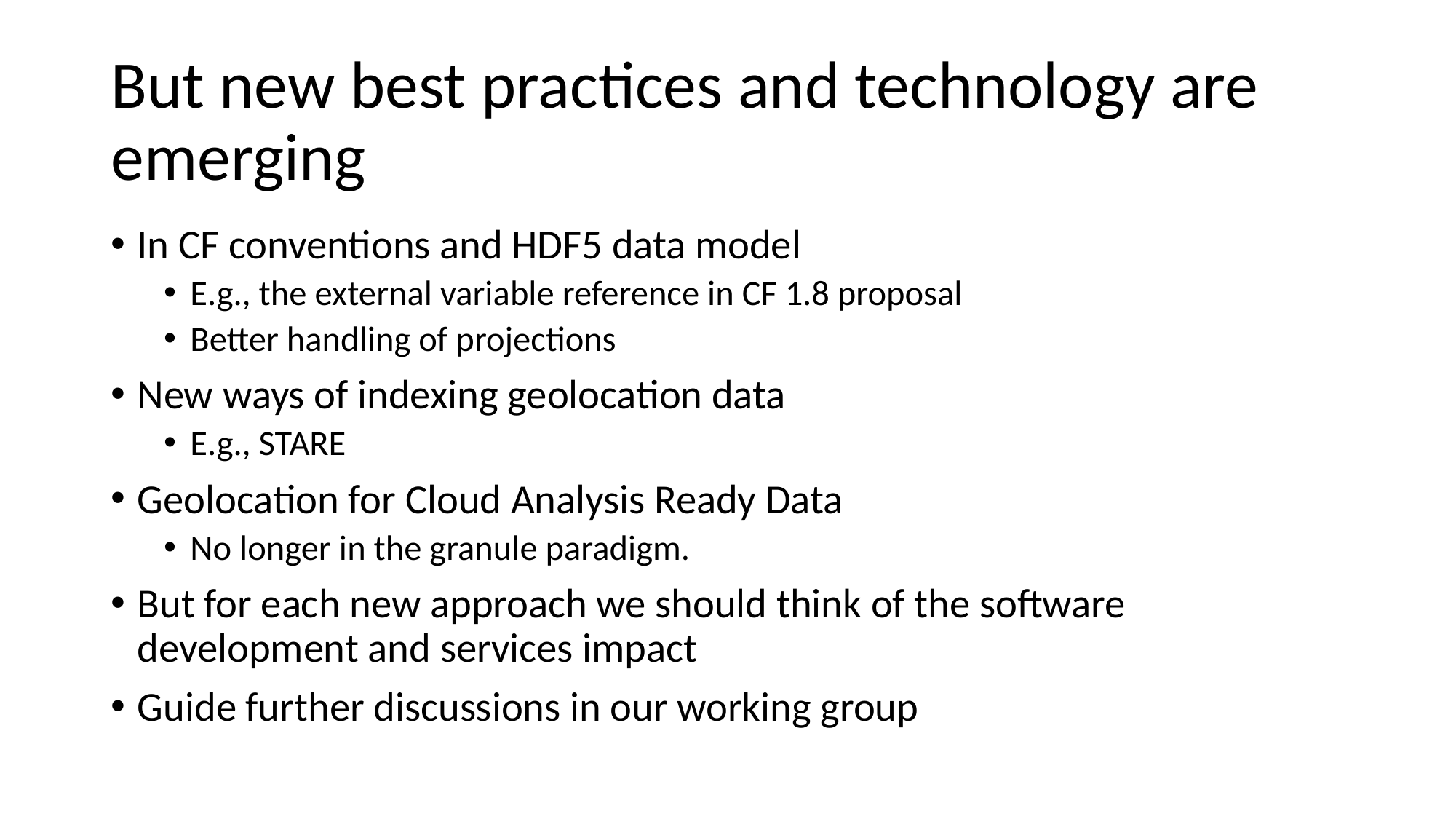

# But new best practices and technology are emerging
In CF conventions and HDF5 data model
E.g., the external variable reference in CF 1.8 proposal
Better handling of projections
New ways of indexing geolocation data
E.g., STARE
Geolocation for Cloud Analysis Ready Data
No longer in the granule paradigm.
But for each new approach we should think of the software development and services impact
Guide further discussions in our working group